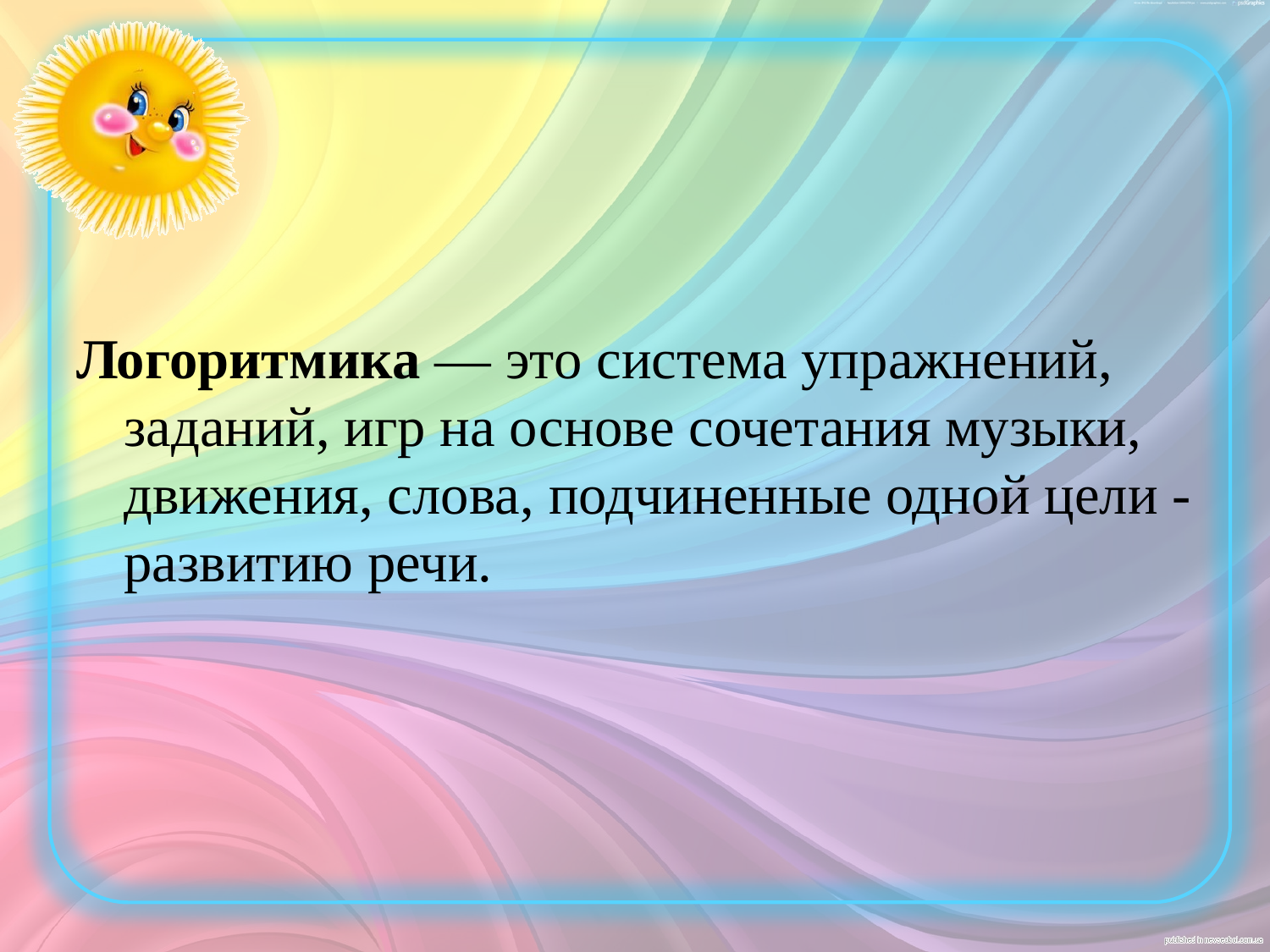

Логоритмика — это система упражнений, заданий, игр на основе сочетания музыки, движения, слова, подчиненные одной цели - развитию речи.